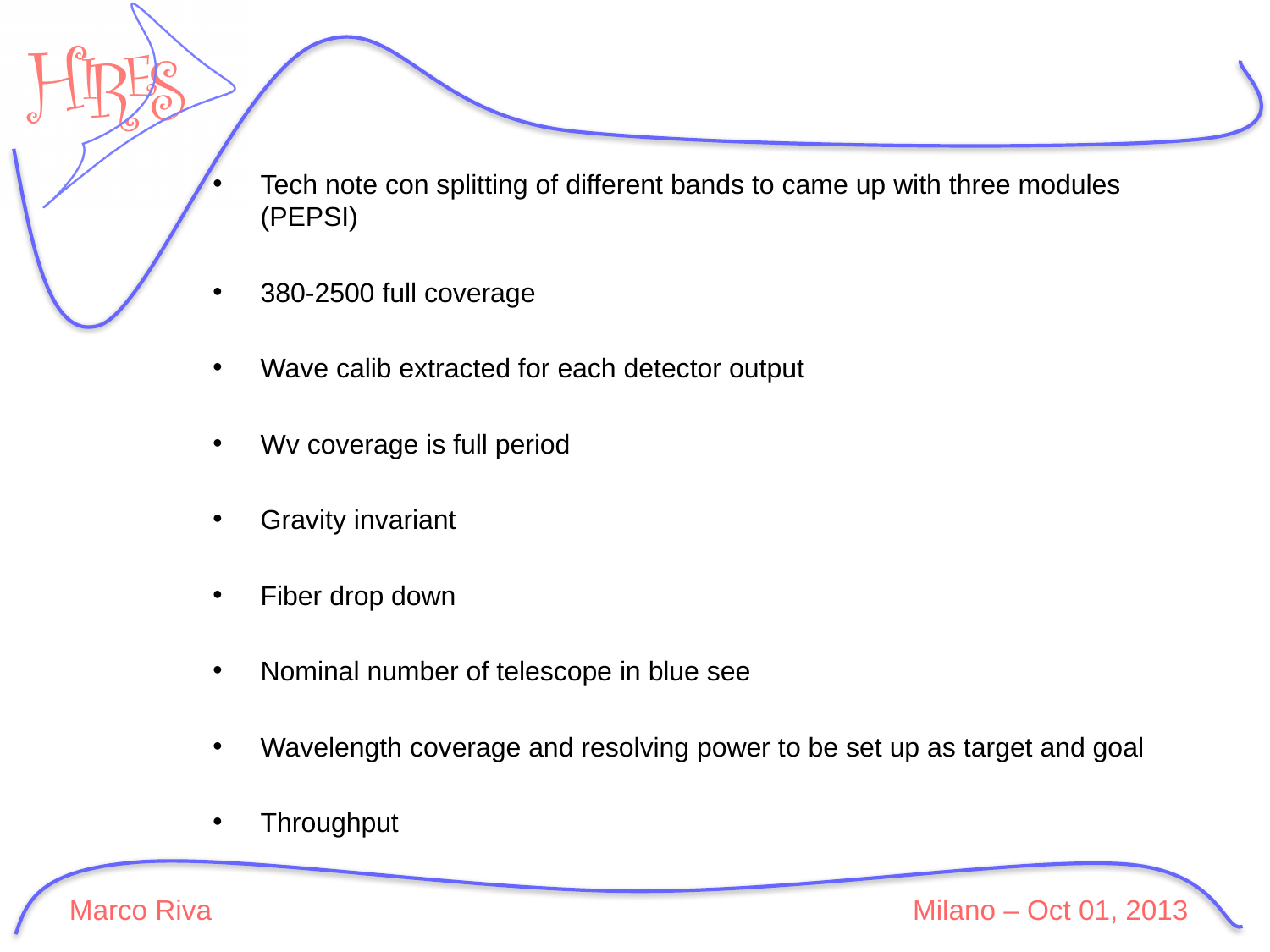

#
Tech note con splitting of different bands to came up with three modules (PEPSI)

380-2500 full coverage

Wave calib extracted for each detector output

Wv coverage is full period

Gravity invariant

Fiber drop down

Nominal number of telescope in blue see

Wavelength coverage and resolving power to be set up as target and goal

Throughput